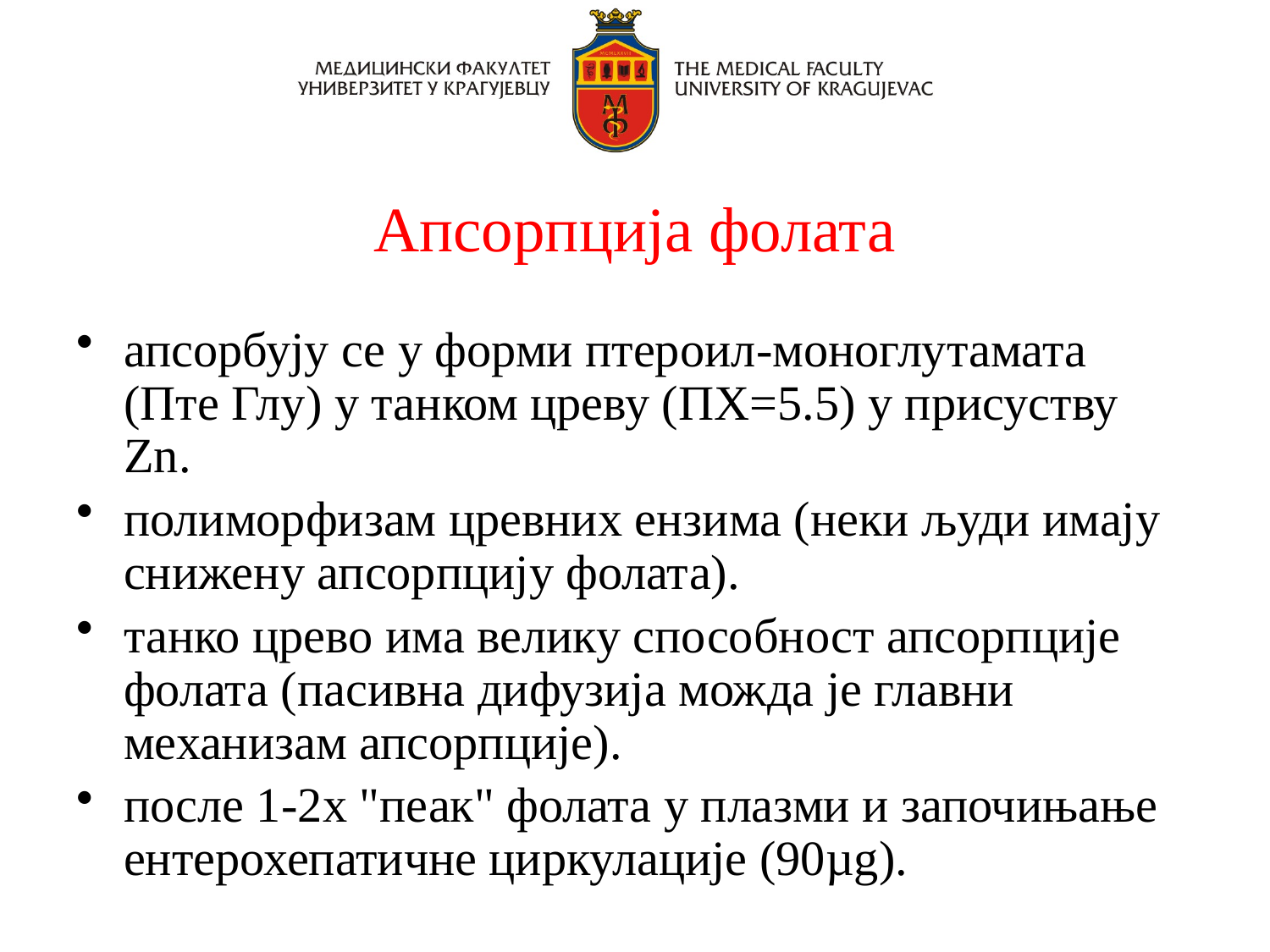

Апсорпција фолата
апсорбују се у форми птероил-моноглутамата (Пте Глу) у танком цреву (ПХ=5.5) у присуству Zn.
полиморфизам цревних ензима (неки људи имају снижену апсорпцију фолата).
танко црево има велику способност апсорпције фолата (пасивна дифузија можда је главни механизам апсорпције).
после 1-2х "пеак" фолата у плазми и започињање ентерохепатичне циркулације (90µg).